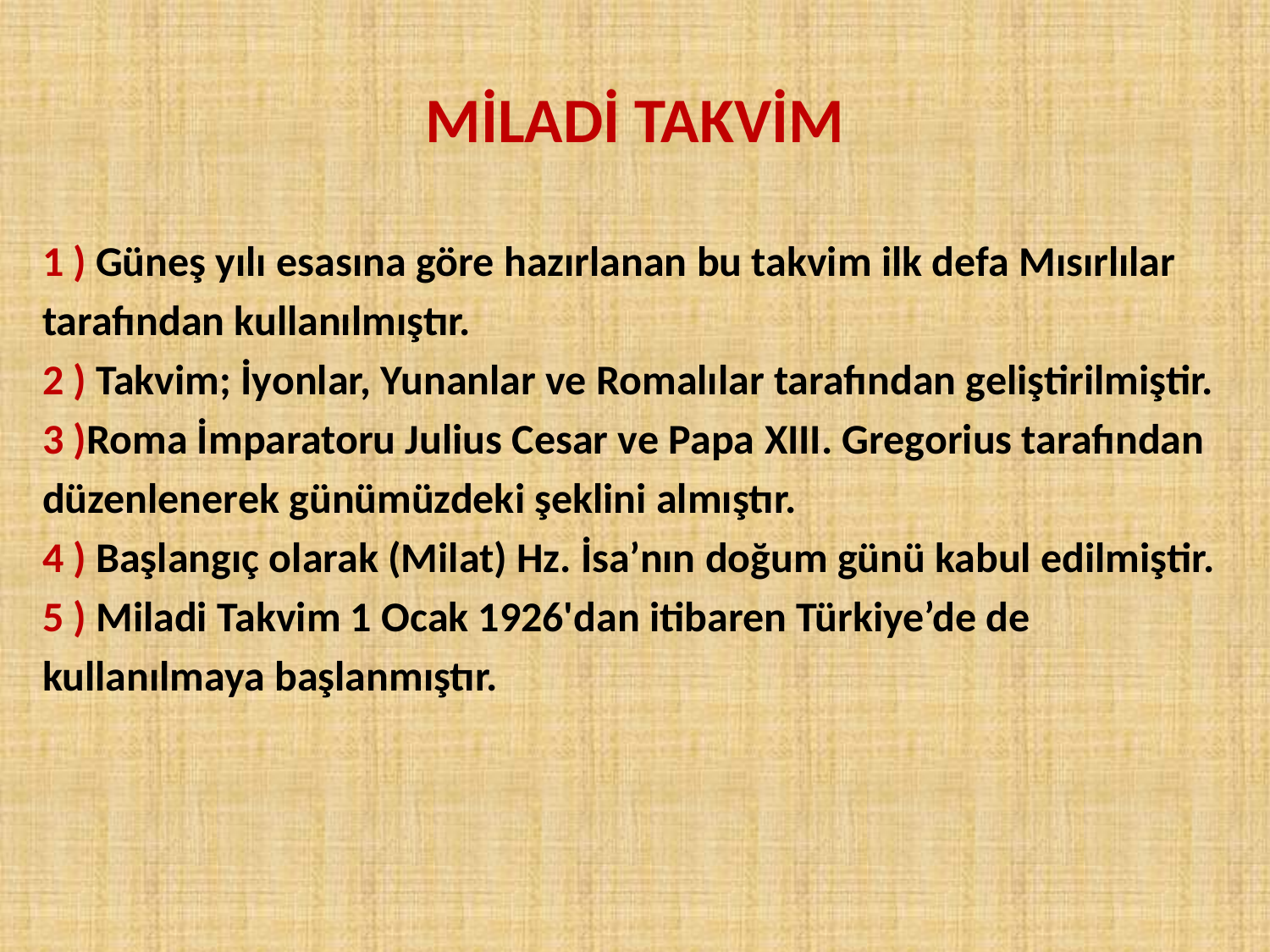

# MİLADİ TAKVİM

1 ) Güneş yılı esasına göre hazırlanan bu takvim ilk defa Mısırlılar
tarafından kullanılmıştır.
2 ) Takvim; İyonlar, Yunanlar ve Romalılar tarafından geliştirilmiştir.
3 )Roma İmparatoru Julius Cesar ve Papa XIII. Gregorius tarafından
düzenlenerek günümüzdeki şeklini almıştır.
4 ) Başlangıç olarak (Milat) Hz. İsa’nın doğum günü kabul edilmiştir.
5 ) Miladi Takvim 1 Ocak 1926'dan itibaren Türkiye’de de
kullanılmaya başlanmıştır.